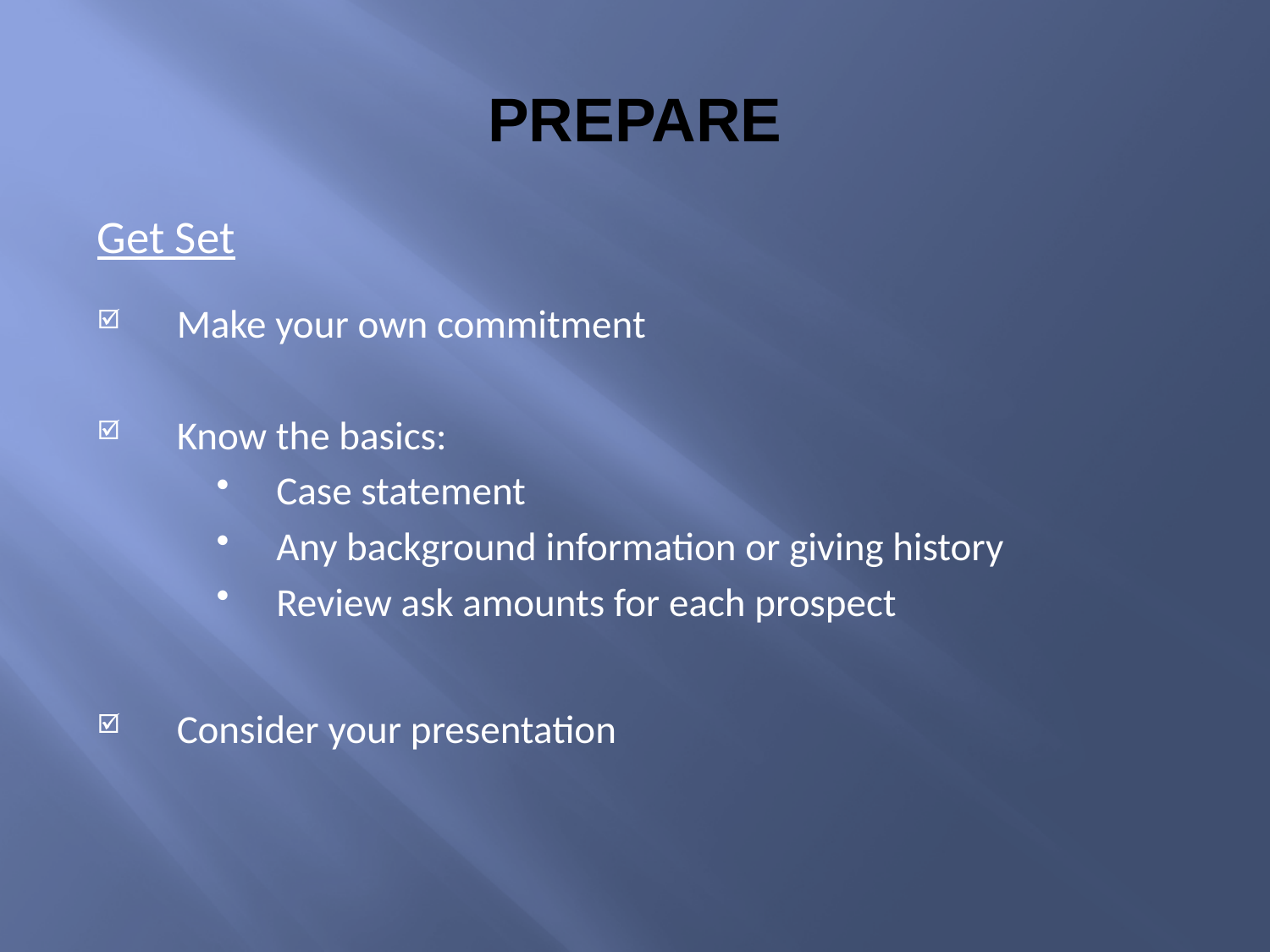

# PREPARE
Get Set

Make your own commitment

Know the basics:
Case statement
Any background information or giving history
Review ask amounts for each prospect

Consider your presentation